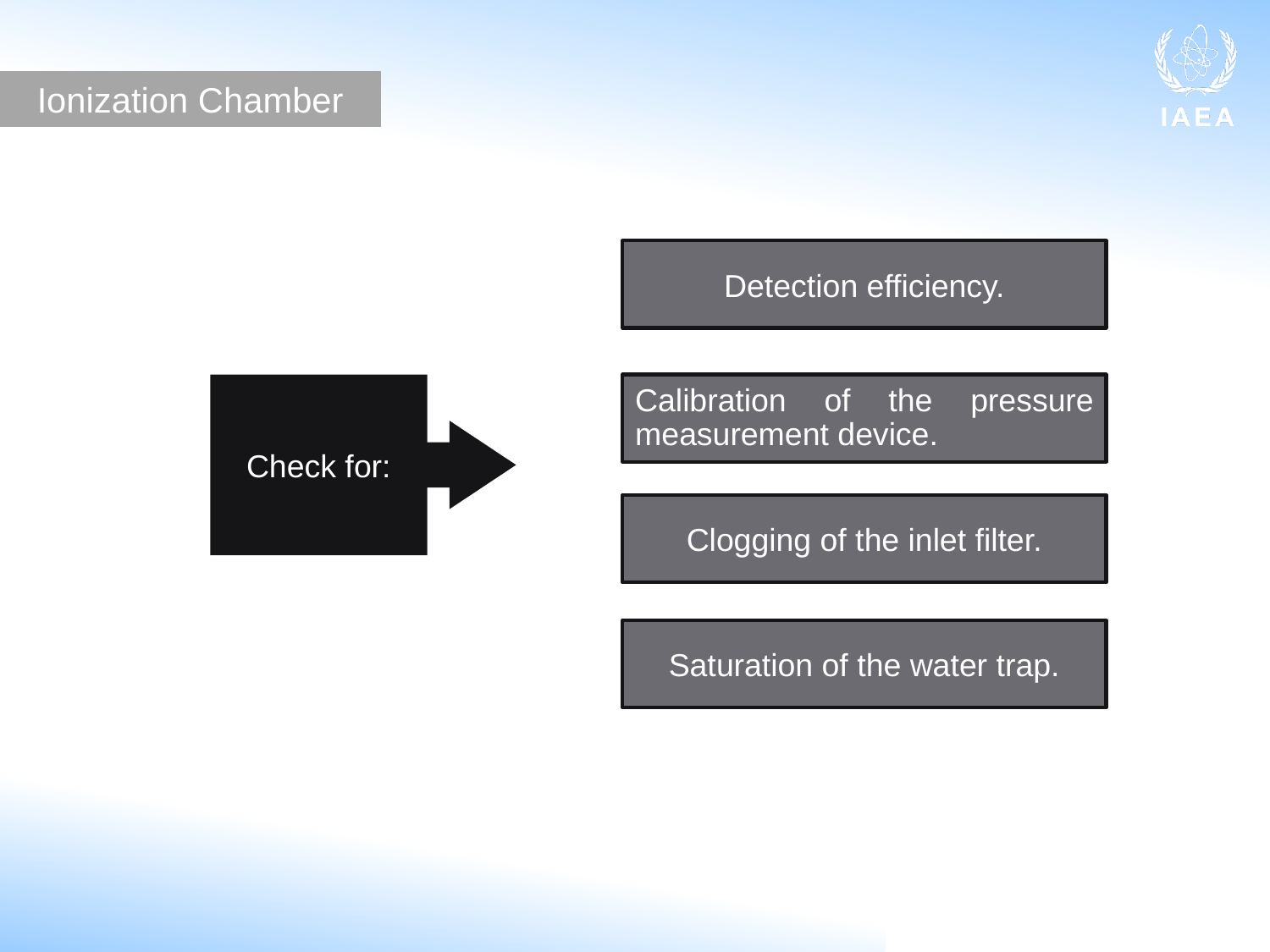

Ionization Chamber

Detection efficiency.

Check for:

Calibration of the pressure measurement device.

Clogging of the inlet filter.

Saturation of the water trap.